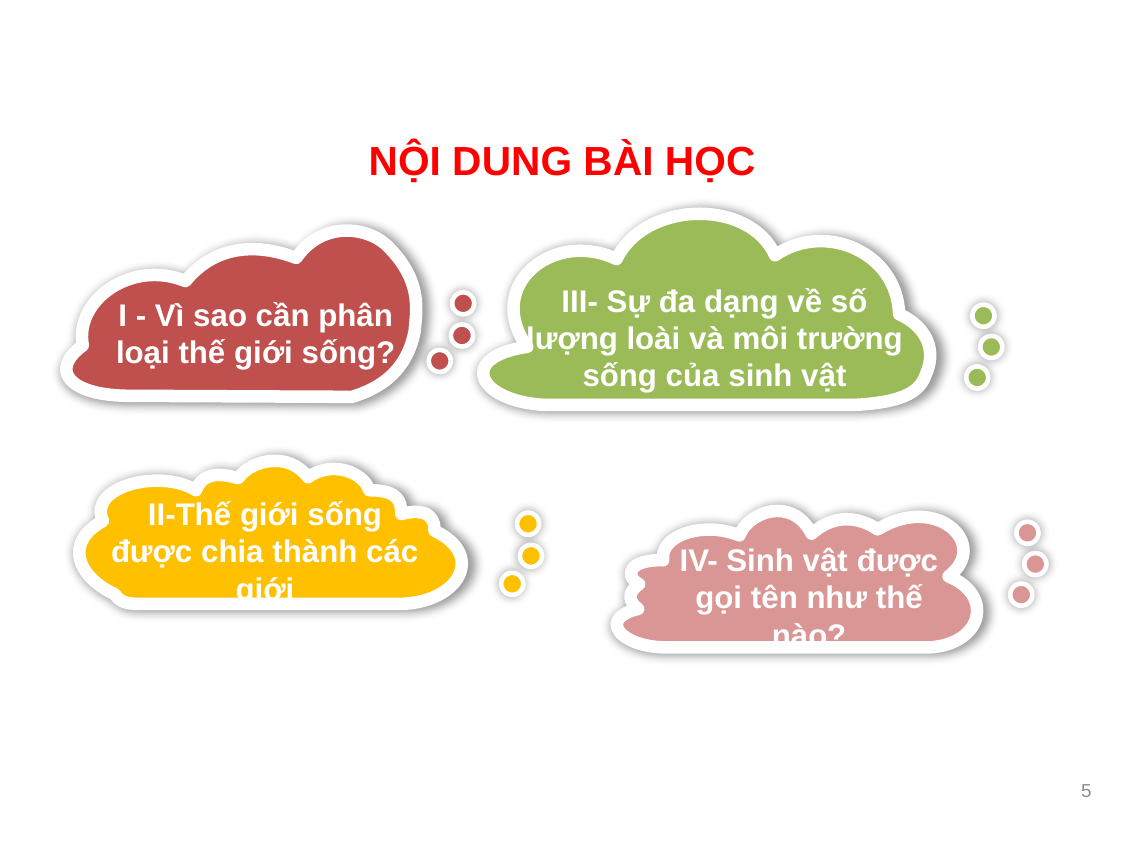

NỘI DUNG BÀI HỌC

III- Sự đa dạng về số lượng loài và môi trường sống của sinh vật
I - Vì sao cần phân loại thế giới sống?

II-Thế giới sống được chia thành các giới

IV- Sinh vật được gọi tên như thế nào?
5